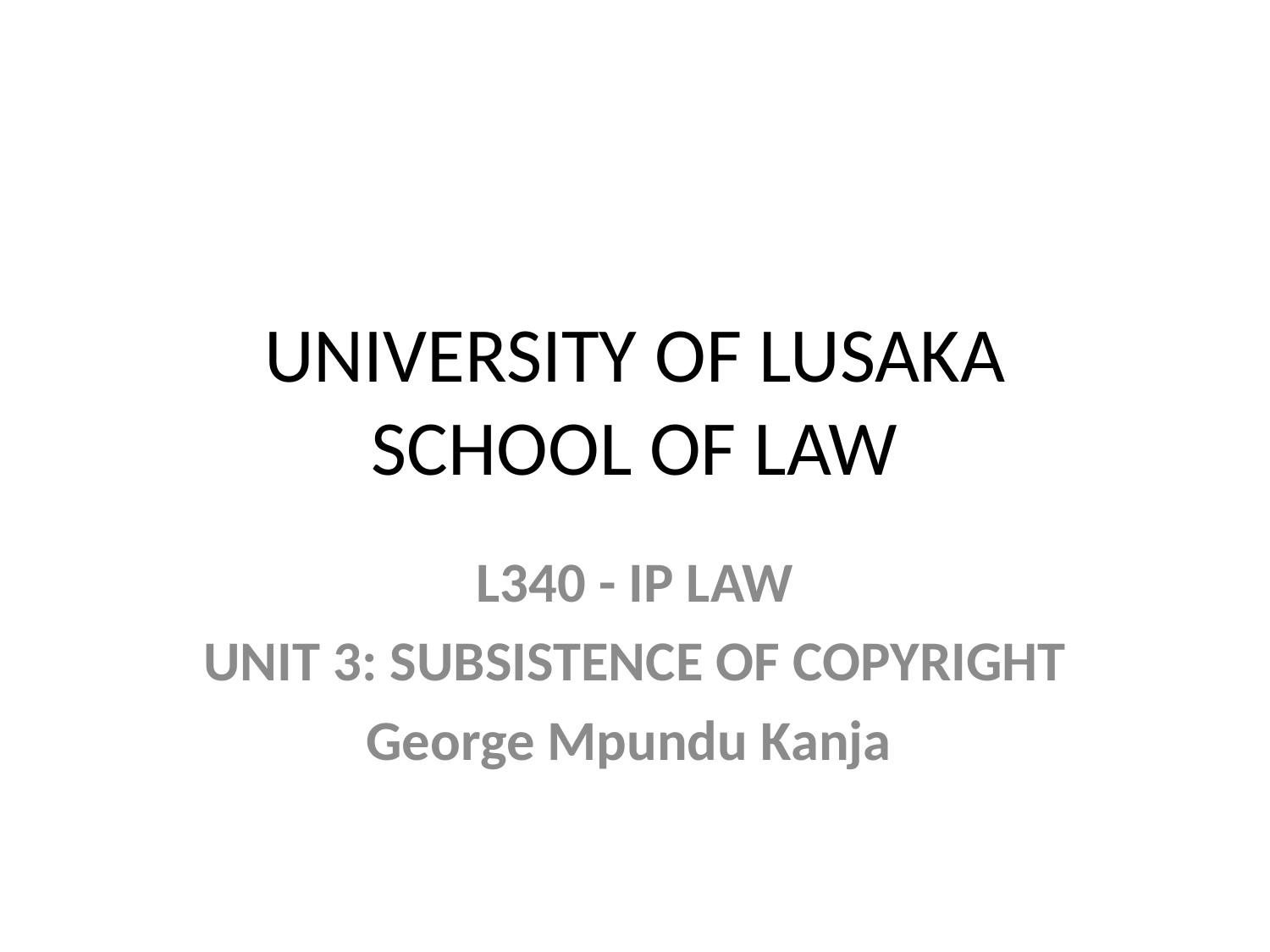

# UNIVERSITY OF LUSAKA SCHOOL OF LAW
L340 - IP LAW
UNIT 3: SUBSISTENCE OF COPYRIGHT
George Mpundu Kanja